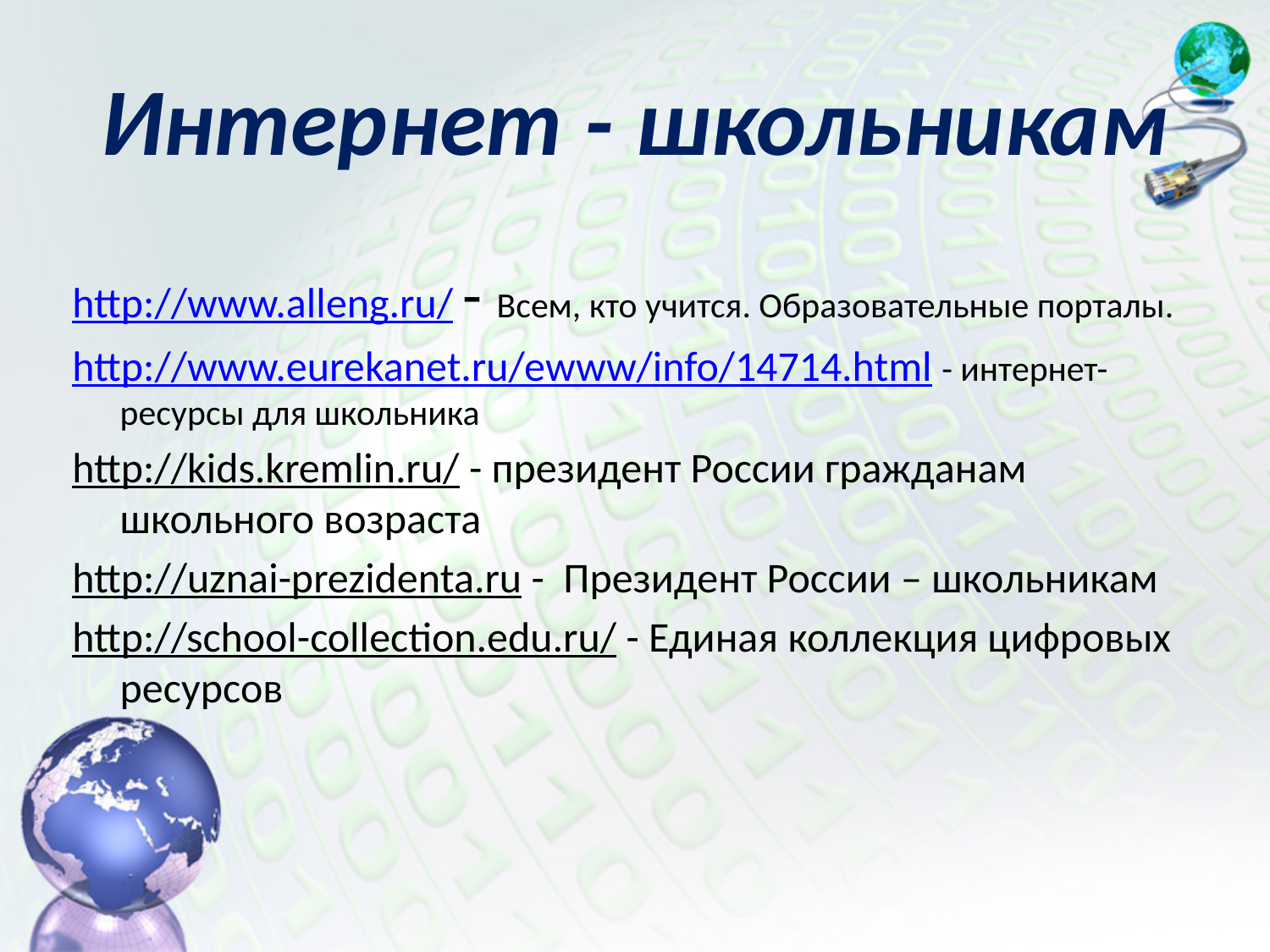

# Интернет - школьникам
http://www.alleng.ru/ - Всем, кто учится. Образовательные порталы.
http://www.eurekanet.ru/ewww/info/14714.html - интернет-ресурсы для школьника
http://kids.kremlin.ru/ - президент России гражданам школьного возраста
http://uznai-prezidenta.ru -  Президент России – школьникам
http://school-collection.edu.ru/ - Единая коллекция цифровых ресурсов